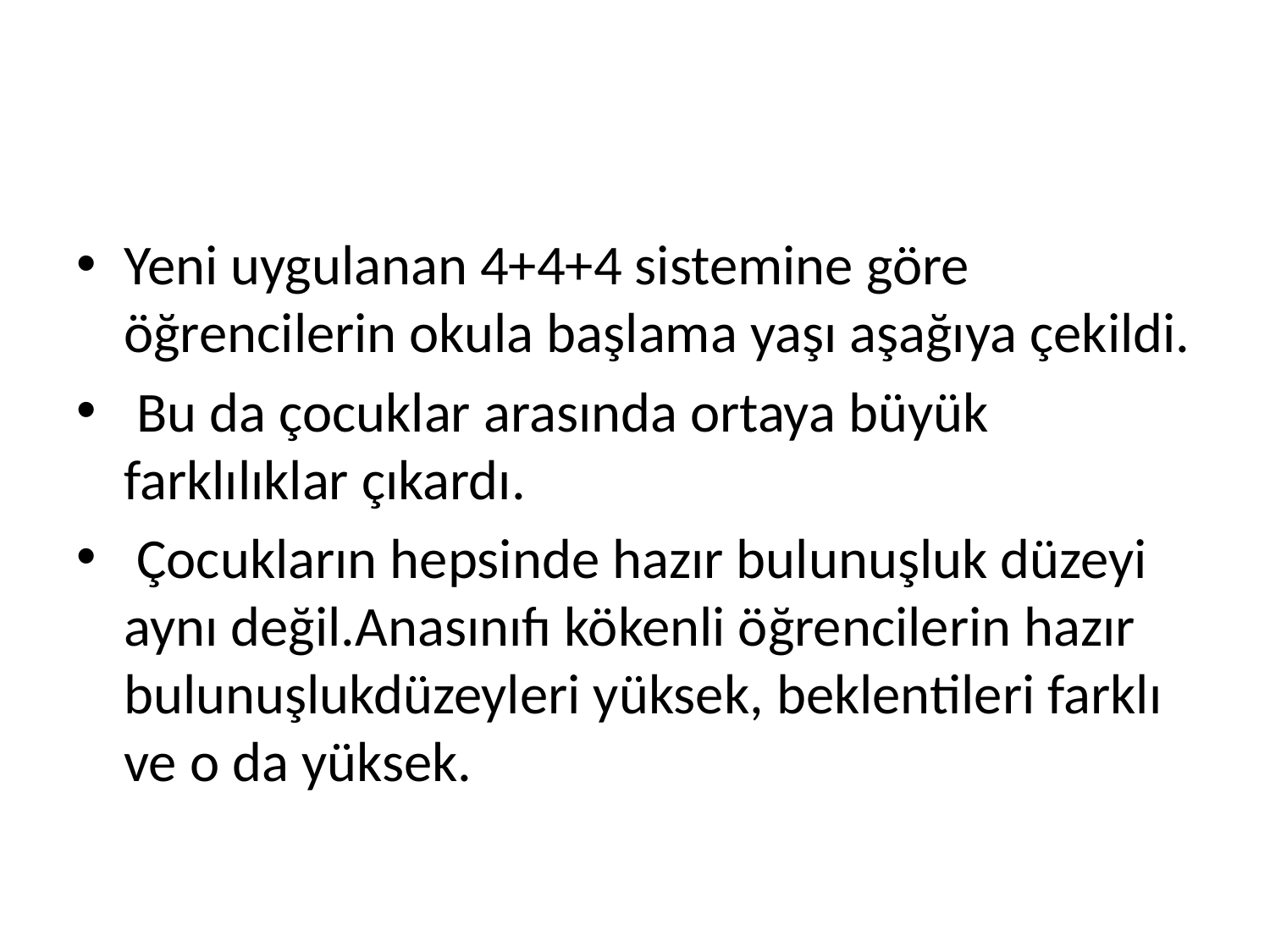

Yeni uygulanan 4+4+4 sistemine göre öğrencilerin okula başlama yaşı aşağıya çekildi.
 Bu da çocuklar arasında ortaya büyük farklılıklar çıkardı.
 Çocukların hepsinde hazır bulunuşluk düzeyi aynı değil.Anasınıfı kökenli öğrencilerin hazır bulunuşlukdüzeyleri yüksek, beklentileri farklı ve o da yüksek.